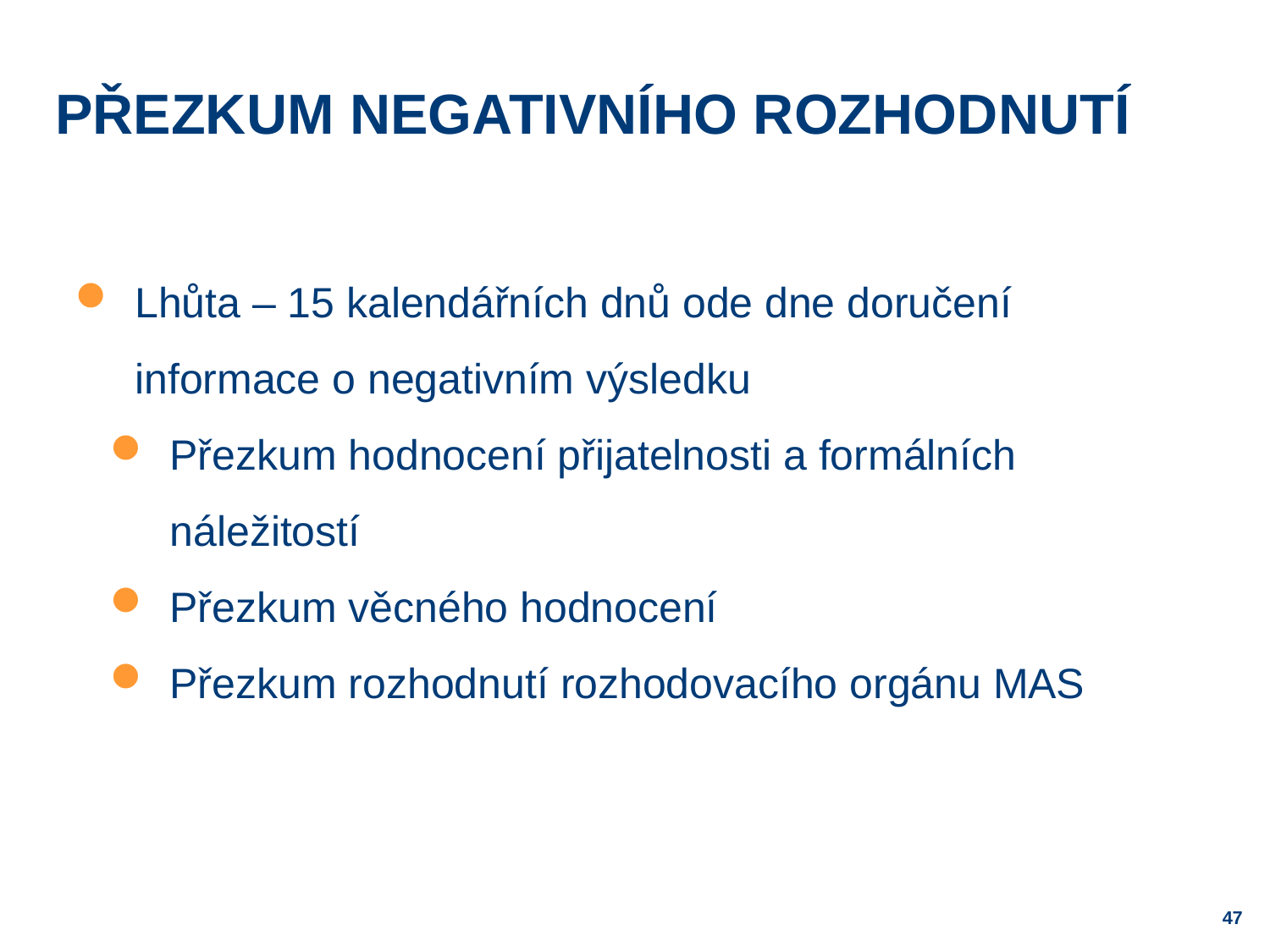

# Přezkum negativního rozhodnutí
Lhůta – 15 kalendářních dnů ode dne doručení informace o negativním výsledku
Přezkum hodnocení přijatelnosti a formálních náležitostí
Přezkum věcného hodnocení
Přezkum rozhodnutí rozhodovacího orgánu MAS
47